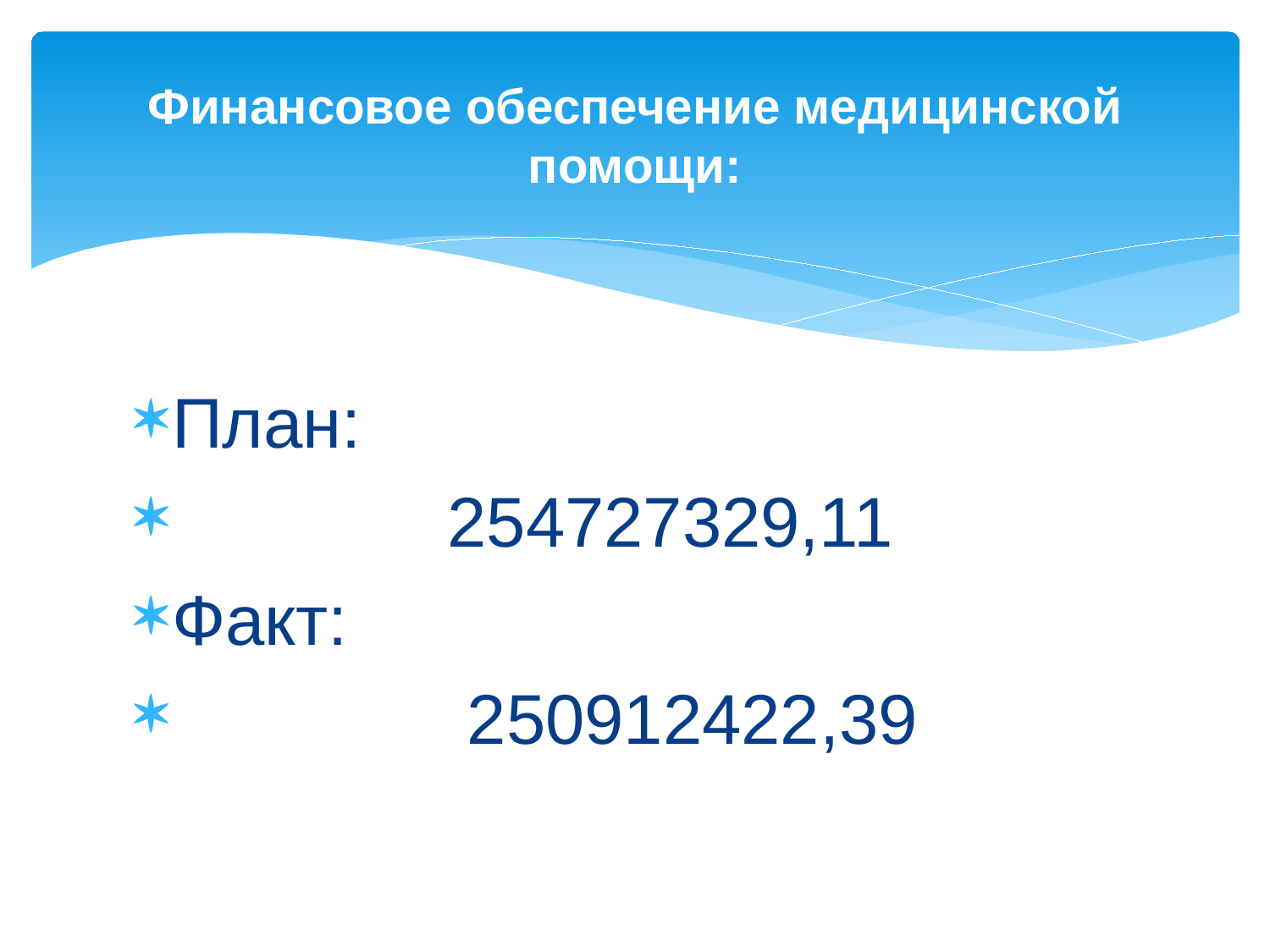

# Финансовое обеспечение медицинской помощи:
План:
              254727329,11
Факт:
               250912422,39